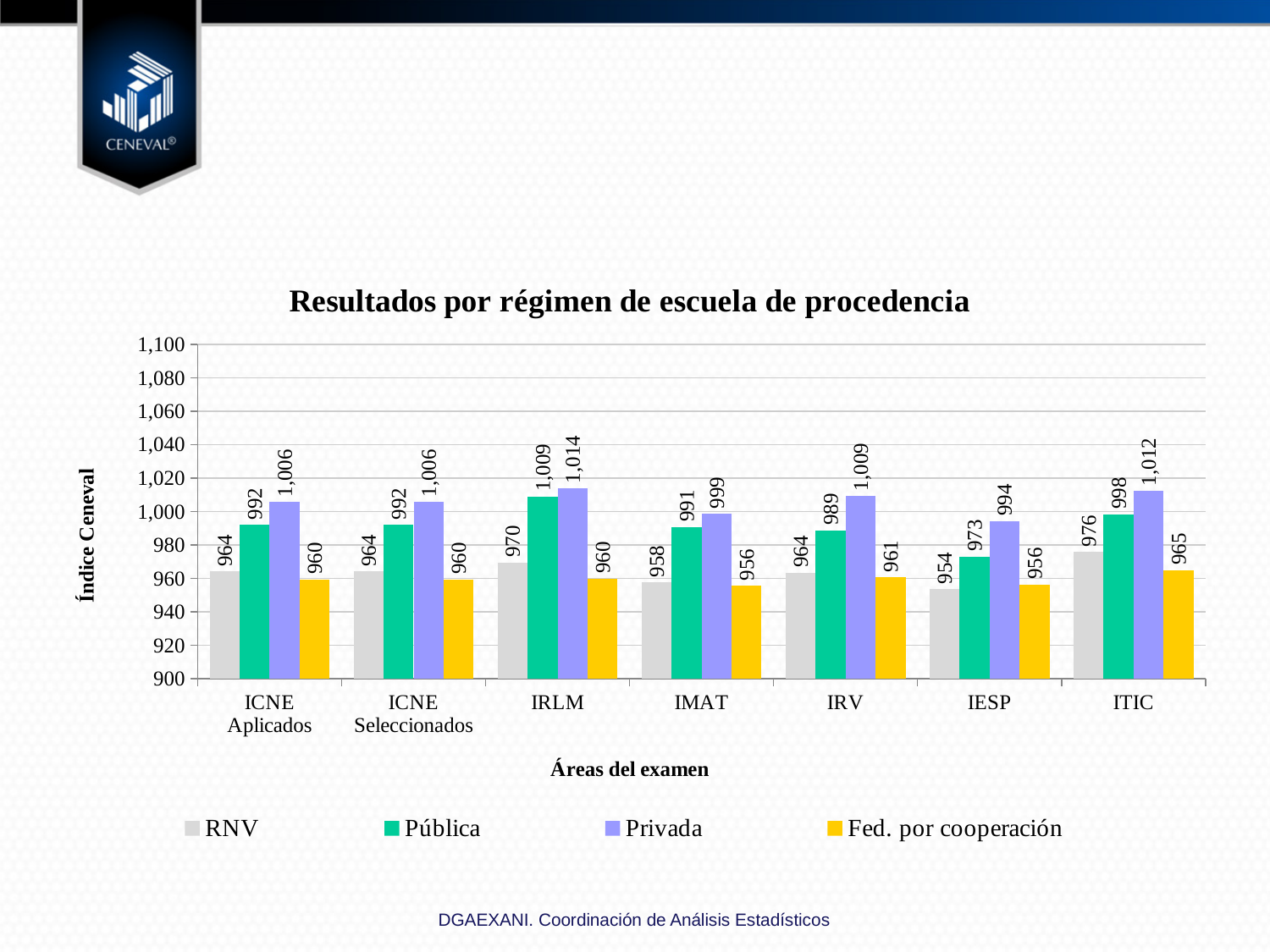

### Chart: Resultados por régimen de escuela de procedencia

| Category | RNV | Pública | Privada | Fed. por cooperación |
|---|---|---|---|---|
| ICNE Aplicados | 964.1261261261261 | 992.0047082848796 | 1005.7045264040229 | 959.5284552845528 |
| ICNE Seleccionados | 964.1261261261261 | 992.0047082848796 | 1005.7045264040229 | 959.5284552845528 |
| IRLM | 969.5945945945946 | 1008.9431885866636 | 1013.8285834031852 | 959.9186991869915 |
| IMAT | 957.7927927927927 | 990.7870777434268 | 998.5435875943001 | 955.650406504065 |
| IRV | 963.5585585585585 | 988.7392574524205 | 1009.3000838222968 | 960.6097560975627 |
| IESP | 953.7387387387407 | 973.1522818163769 | 994.4572506286672 | 956.422764227643 |
| ITIC | 975.9459459459455 | 998.4017358255095 | 1012.3931265716685 | 965.0406504065035 |
DGAEXANI. Coordinación de Análisis Estadísticos